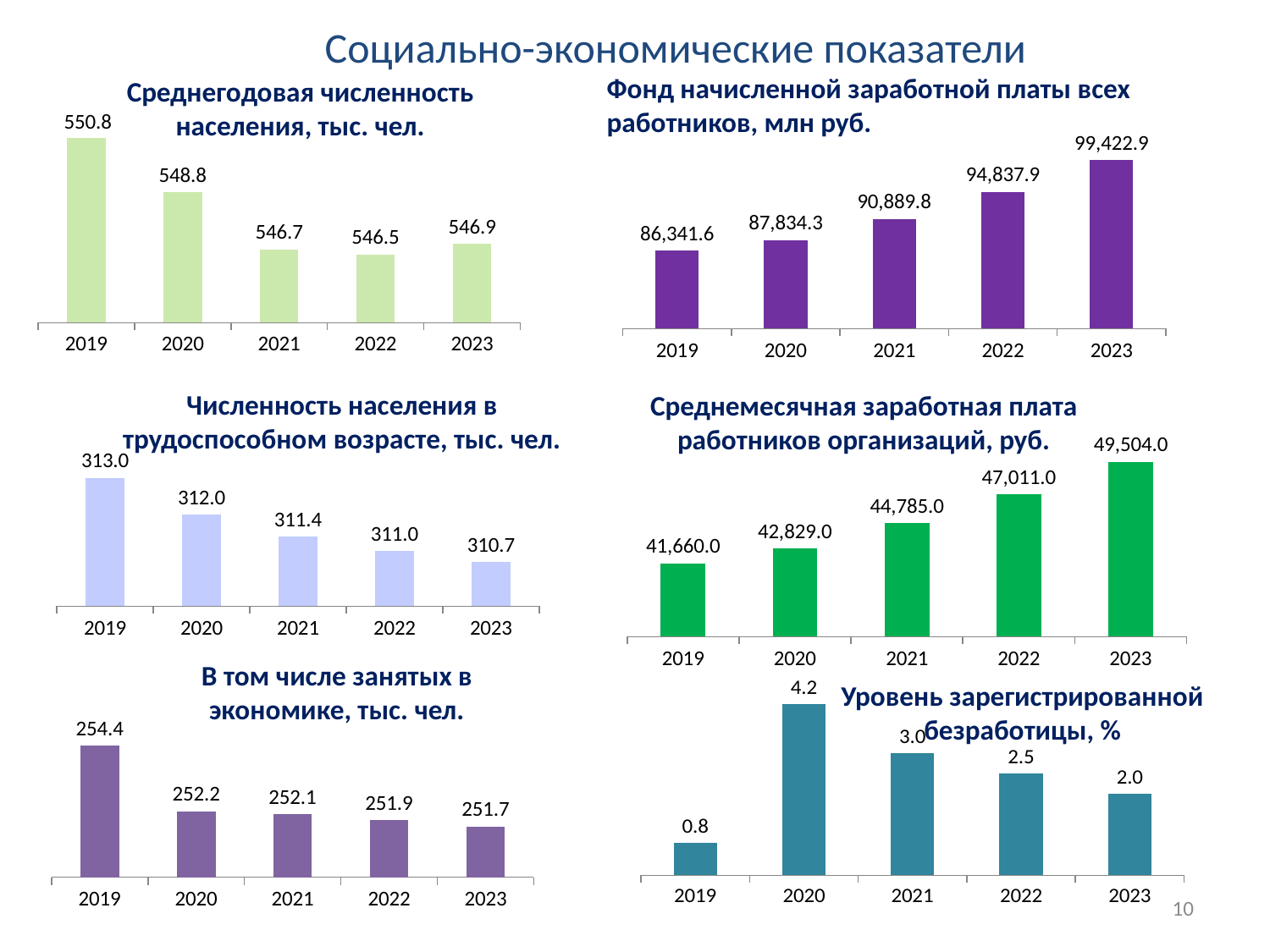

Социально-экономические показатели
Фонд начисленной заработной платы всех работников, млн руб.
Среднегодовая численность населения, тыс. чел.

[unsupported chart]

[unsupported chart]

Численность населения в трудоспособном возрасте, тыс. чел.
Среднемесячная заработная плата работников организаций, руб.

[unsupported chart]

[unsupported chart]

В том числе занятых в экономике, тыс. чел.
Уровень зарегистрированной безработицы, %

[unsupported chart]

[unsupported chart]

10